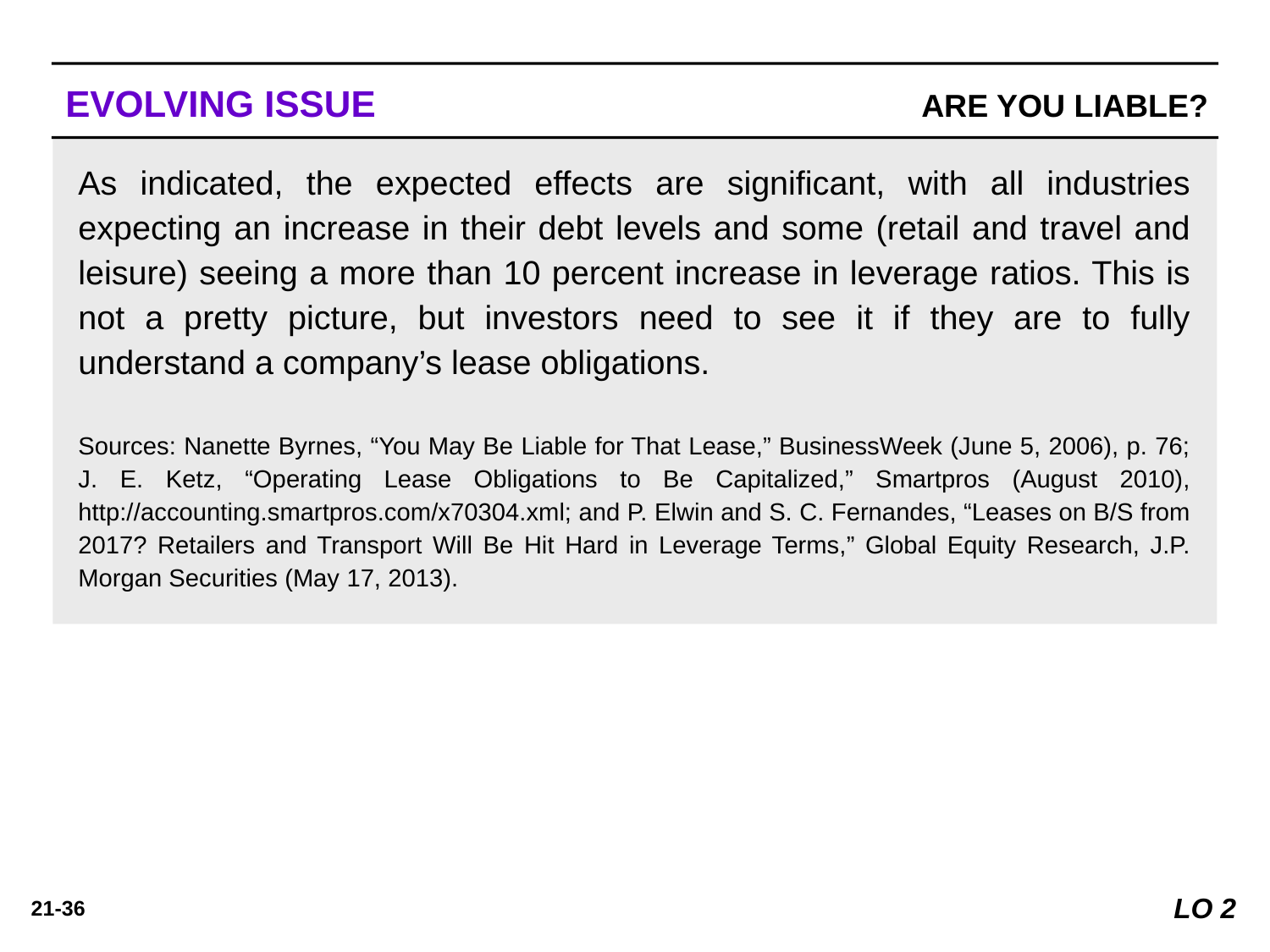

EVOLVING ISSUE	ARE YOU LIABLE?
WHAT’S YOUR PRINCIPLE
As indicated, the expected effects are signiﬁcant, with all industries expecting an increase in their debt levels and some (retail and travel and leisure) seeing a more than 10 percent increase in leverage ratios. This is not a pretty picture, but investors need to see it if they are to fully understand a company’s lease obligations.

Sources: Nanette Byrnes, “You May Be Liable for That Lease,” BusinessWeek (June 5, 2006), p. 76; J. E. Ketz, “Operating Lease Obligations to Be Capitalized,” Smartpros (August 2010), http://accounting.smartpros.com/x70304.xml; and P. Elwin and S. C. Fernandes, “Leases on B/S from 2017? Retailers and Transport Will Be Hit Hard in Leverage Terms,” Global Equity Research, J.P. Morgan Securities (May 17, 2013).

LO 2